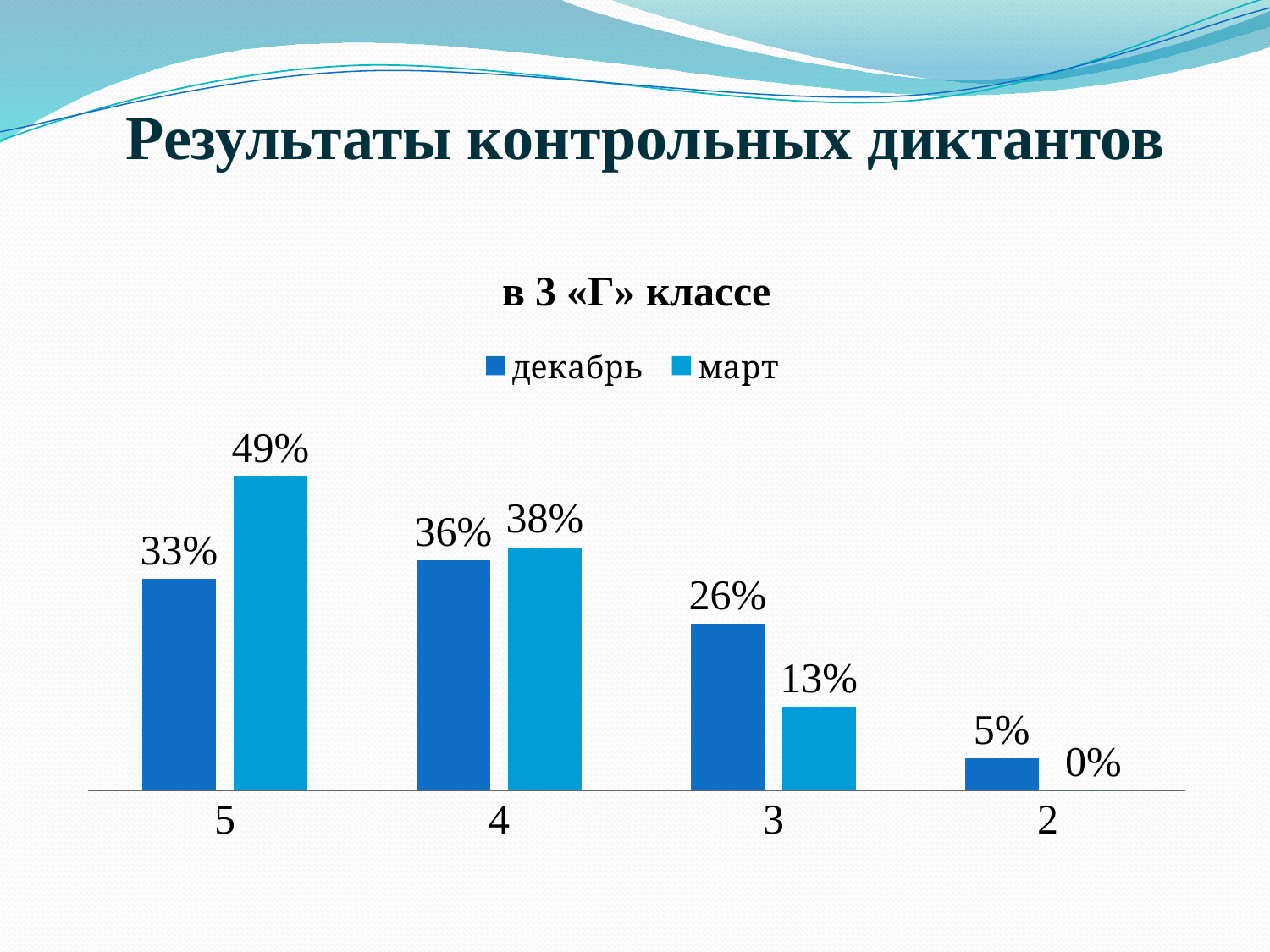

# Результаты контрольных диктантов

### Chart: в 3 «Г» классе

| Category | декабрь  | март  |
|---|---|---|
| 5 | 0.33 | 0.49 |
| 4 | 0.36 | 0.38 |
| 3 | 0.26 | 0.13 |
| 2 | 0.05 | 0.0 |